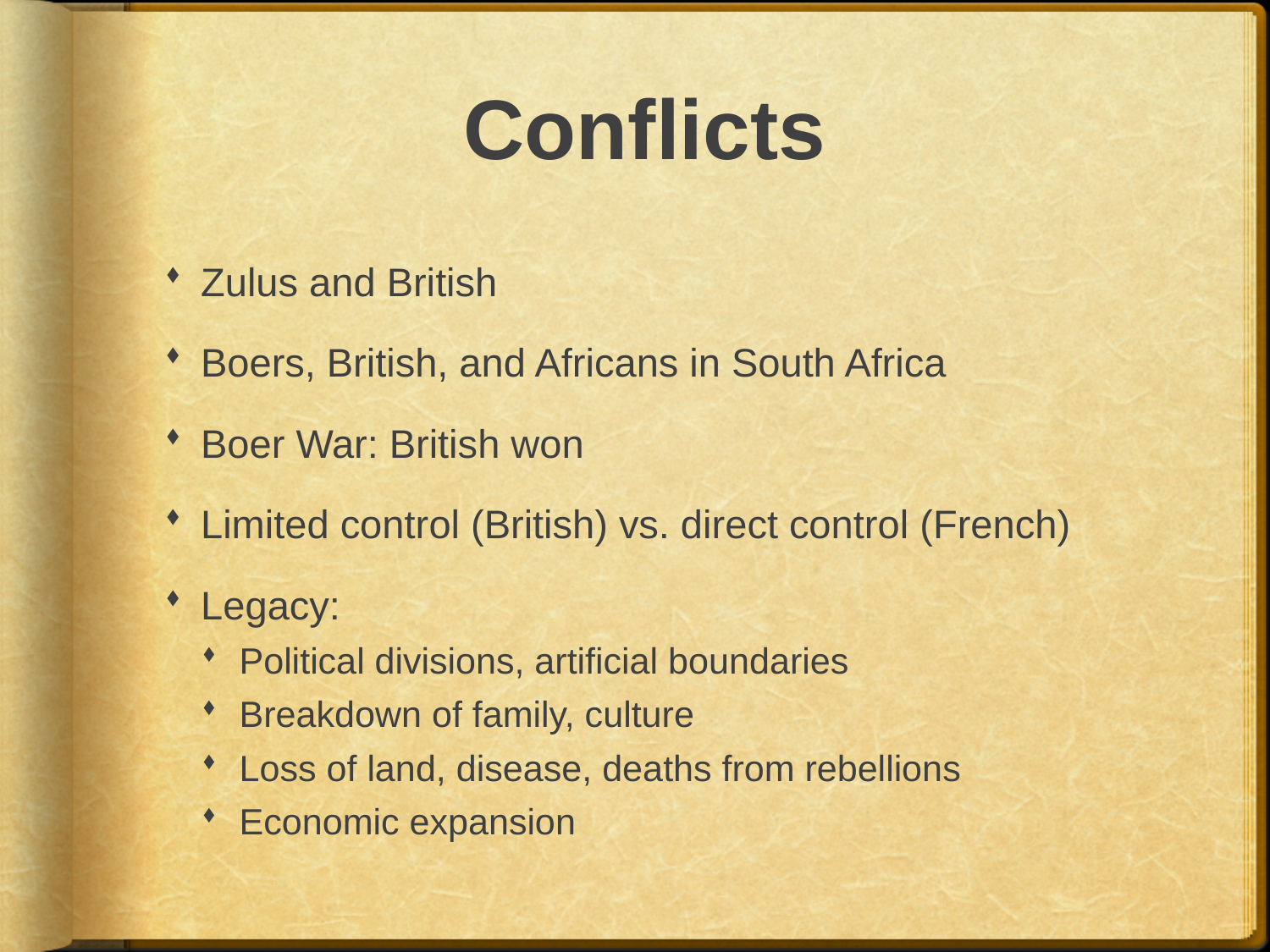

# Conflicts
Zulus and British
Boers, British, and Africans in South Africa
Boer War: British won
Limited control (British) vs. direct control (French)
Legacy:
Political divisions, artificial boundaries
Breakdown of family, culture
Loss of land, disease, deaths from rebellions
Economic expansion